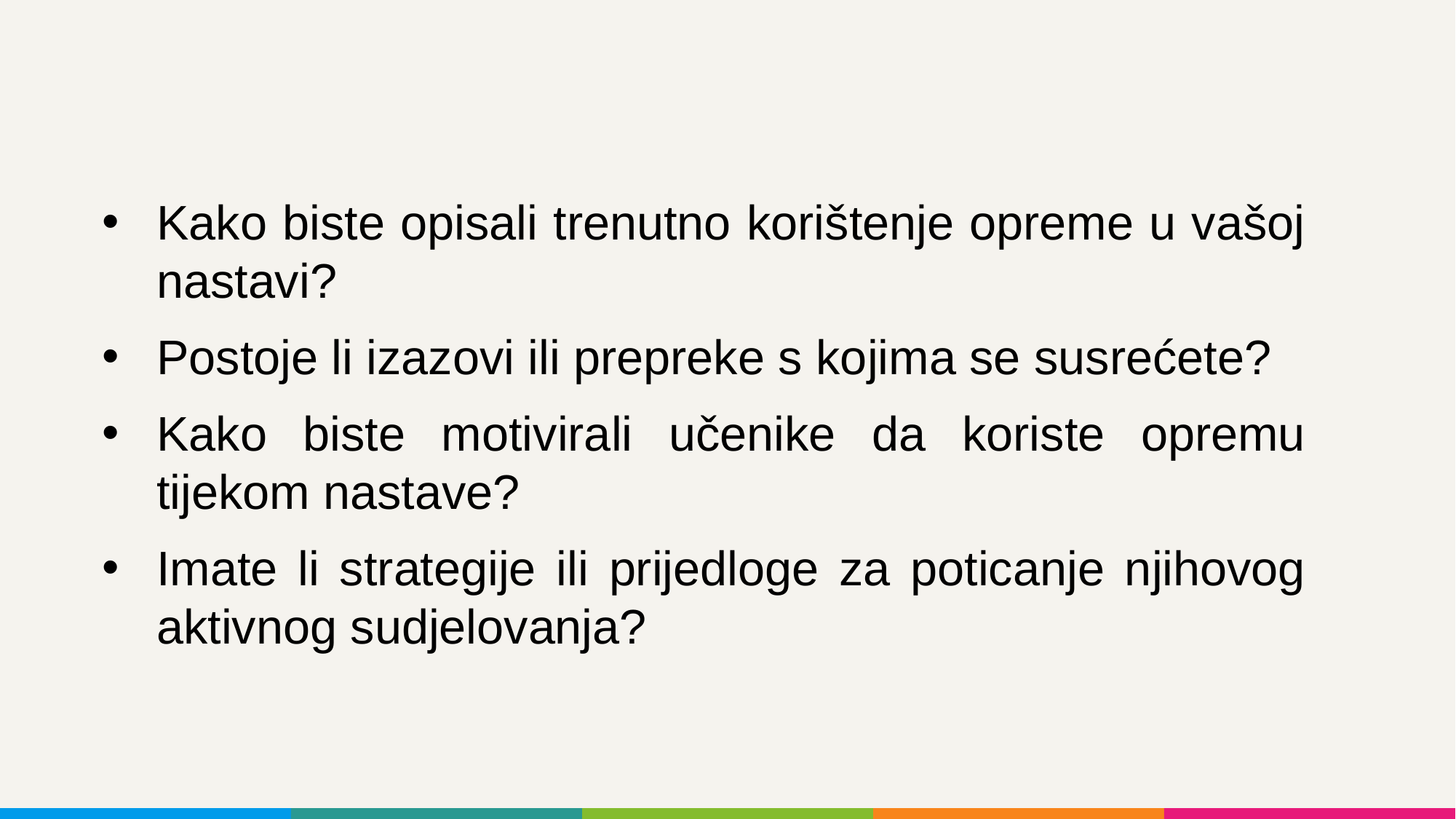

Kako biste opisali trenutno korištenje opreme u vašoj nastavi?
Postoje li izazovi ili prepreke s kojima se susrećete?
Kako biste motivirali učenike da koriste opremu tijekom nastave?
Imate li strategije ili prijedloge za poticanje njihovog aktivnog sudjelovanja?